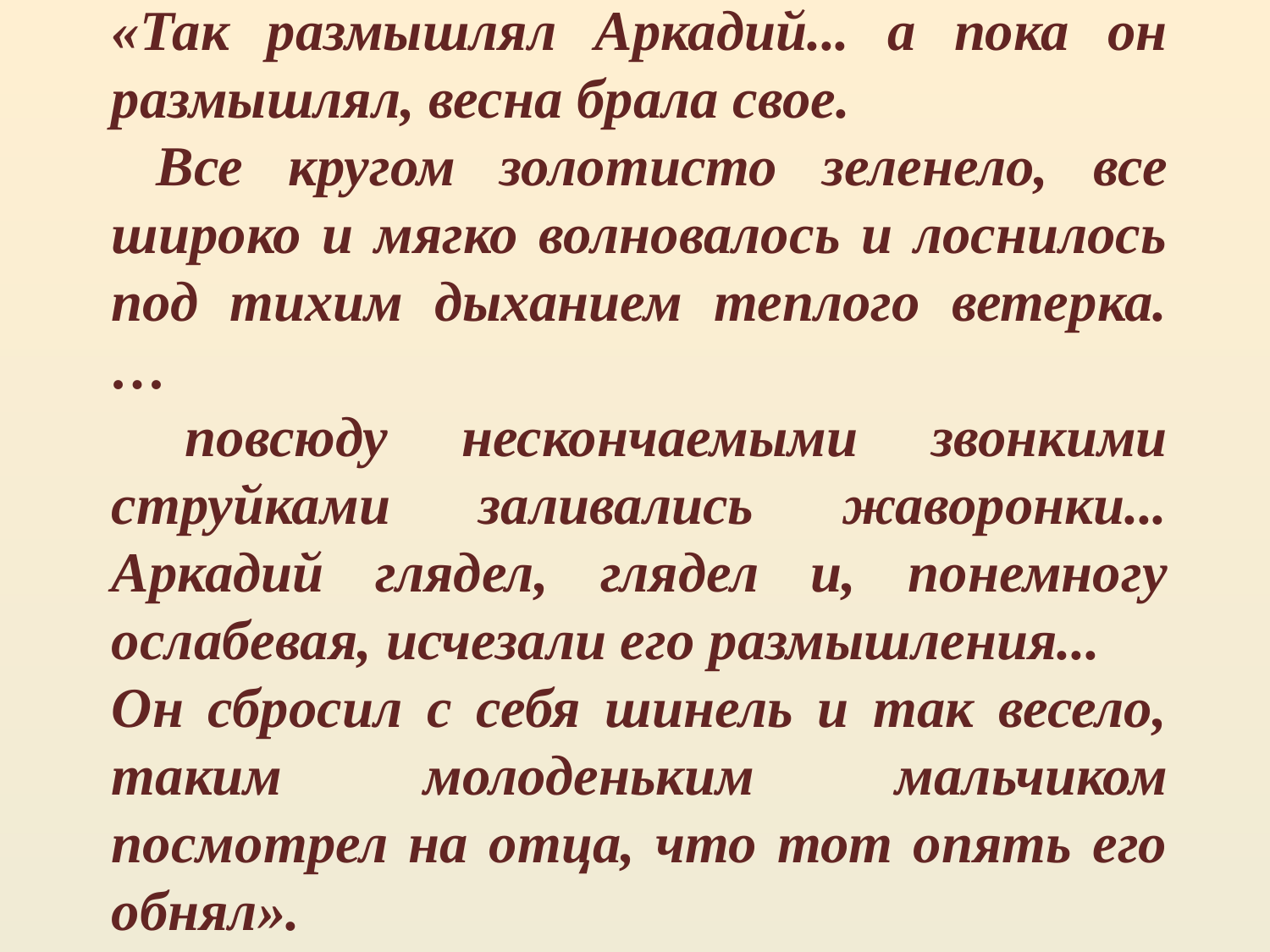

«Так размышлял Аркадий... а пока он размышлял, весна брала свое.
 Все кругом золотисто зеленело, все широко и мягко волновалось и лоснилось под тихим дыханием теплого ветерка. …
 повсюду нескончаемыми звонкими струйками заливались жаворонки... Аркадий глядел, глядел и, понемногу ослабевая, исчезали его размышления...
Он сбросил с себя шинель и так весело, таким молоденьким мальчиком посмотрел на отца, что тот опять его обнял».